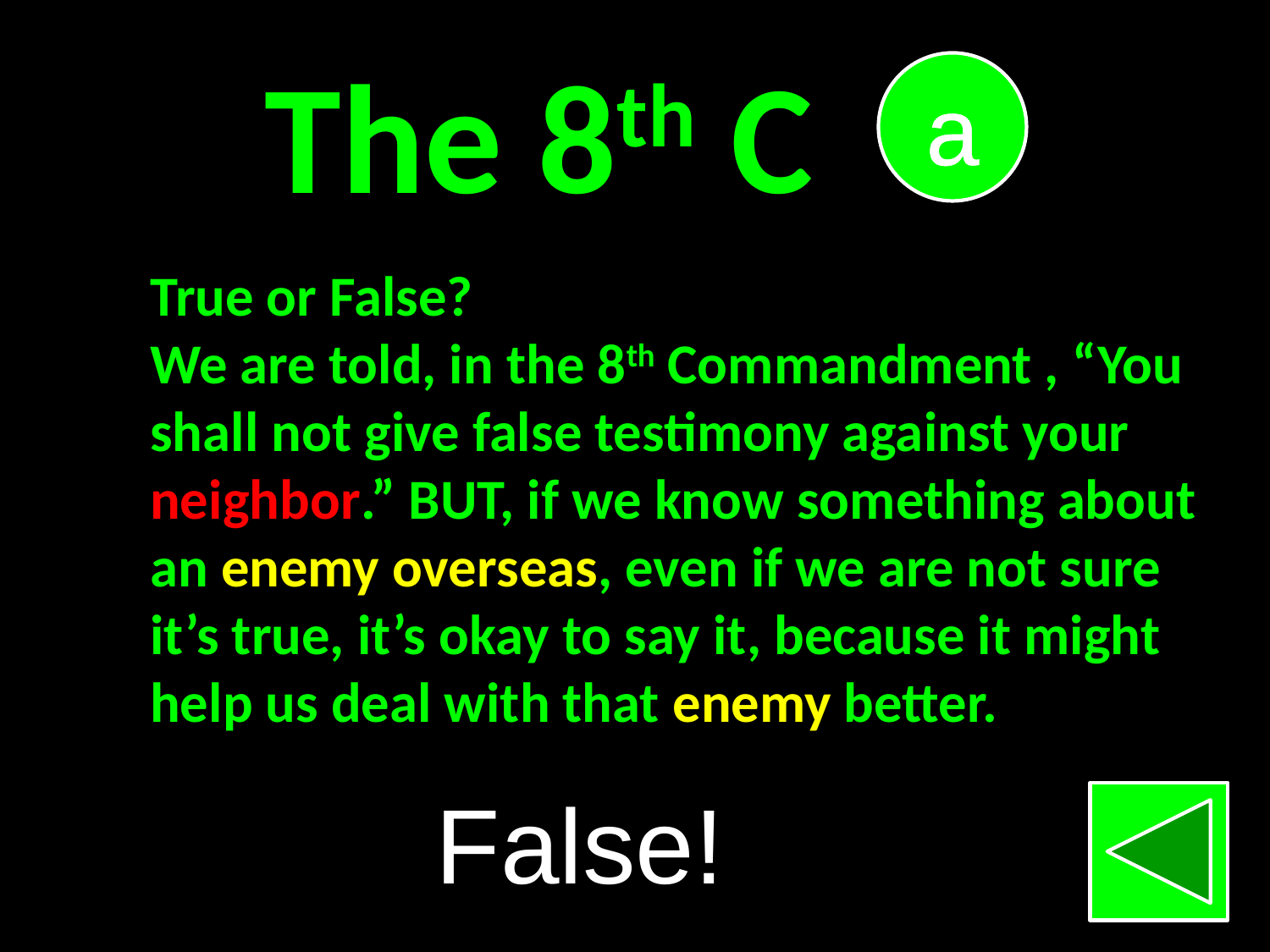

The 8th C
a
True or False?
We are told, in the 8th Commandment , “You
shall not give false testimony against your
neighbor.” BUT, if we know something about
an enemy overseas, even if we are not sure
it’s true, it’s okay to say it, because it might help us deal with that enemy better.
False!